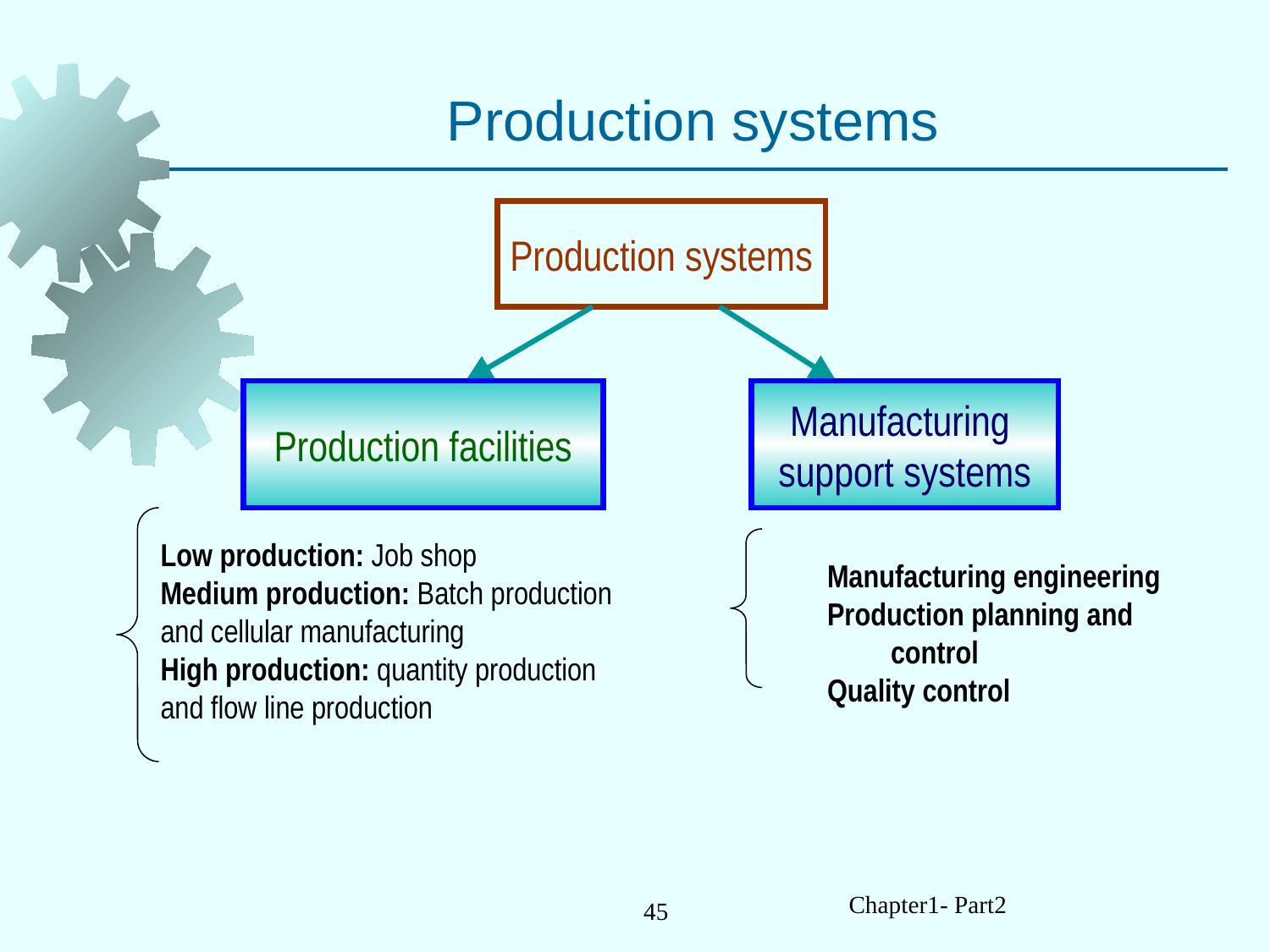

# Production systems
Production systems

Production facilities
Manufacturing
support systems

Low production: Job shop
Medium production: Batch production and cellular manufacturing
High production: quantity production and flow line production

Manufacturing engineering
Production planning and control
Quality control
Chapter1- Part2
45